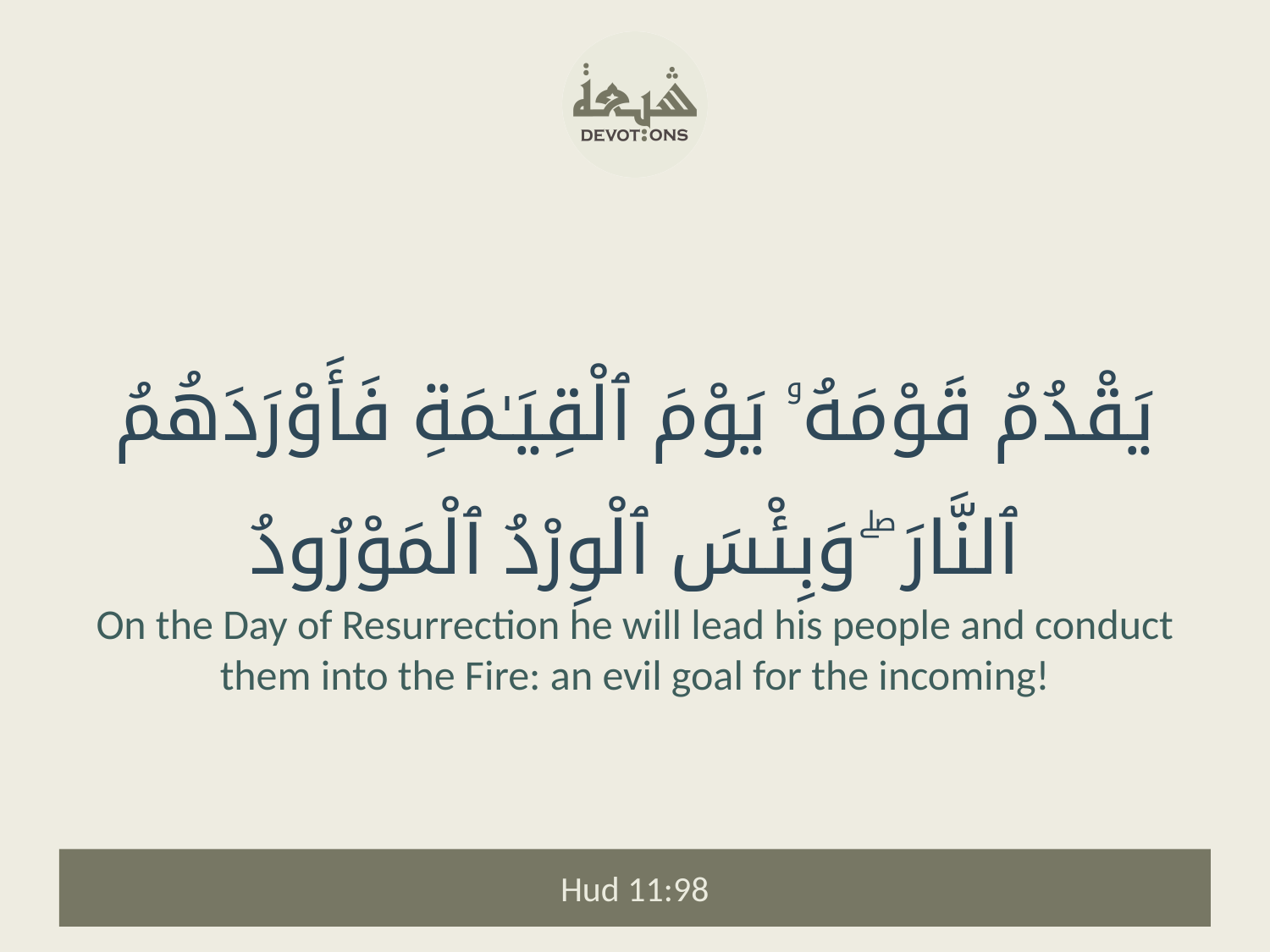

يَقْدُمُ قَوْمَهُۥ يَوْمَ ٱلْقِيَـٰمَةِ فَأَوْرَدَهُمُ ٱلنَّارَ ۖ وَبِئْسَ ٱلْوِرْدُ ٱلْمَوْرُودُ
On the Day of Resurrection he will lead his people and conduct them into the Fire: an evil goal for the incoming!
Hud 11:98